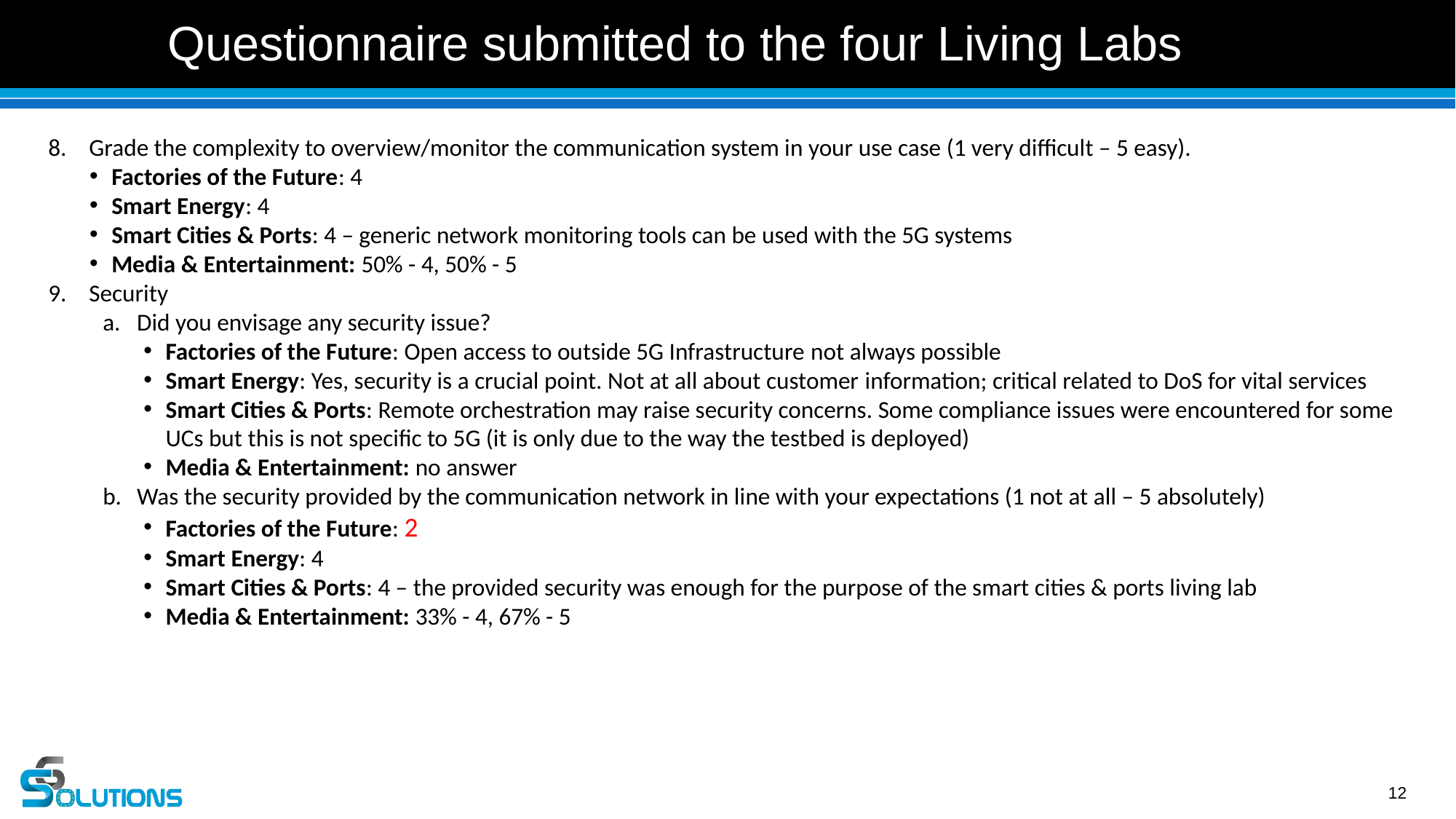

# Questionnaire submitted to the four Living Labs
Grade the complexity to overview/monitor the communication system in your use case (1 very difficult – 5 easy).
Factories of the Future: 4
Smart Energy: 4
Smart Cities & Ports: 4 – generic network monitoring tools can be used with the 5G systems
Media & Entertainment: 50% - 4, 50% - 5
Security
Did you envisage any security issue?
Factories of the Future: Open access to outside 5G Infrastructure not always possible
Smart Energy: Yes, security is a crucial point. Not at all about customer information; critical related to DoS for vital services
Smart Cities & Ports: Remote orchestration may raise security concerns. Some compliance issues were encountered for some UCs but this is not specific to 5G (it is only due to the way the testbed is deployed)
Media & Entertainment: no answer
Was the security provided by the communication network in line with your expectations (1 not at all – 5 absolutely)
Factories of the Future: 2
Smart Energy: 4
Smart Cities & Ports: 4 – the provided security was enough for the purpose of the smart cities & ports living lab
Media & Entertainment: 33% - 4, 67% - 5
12